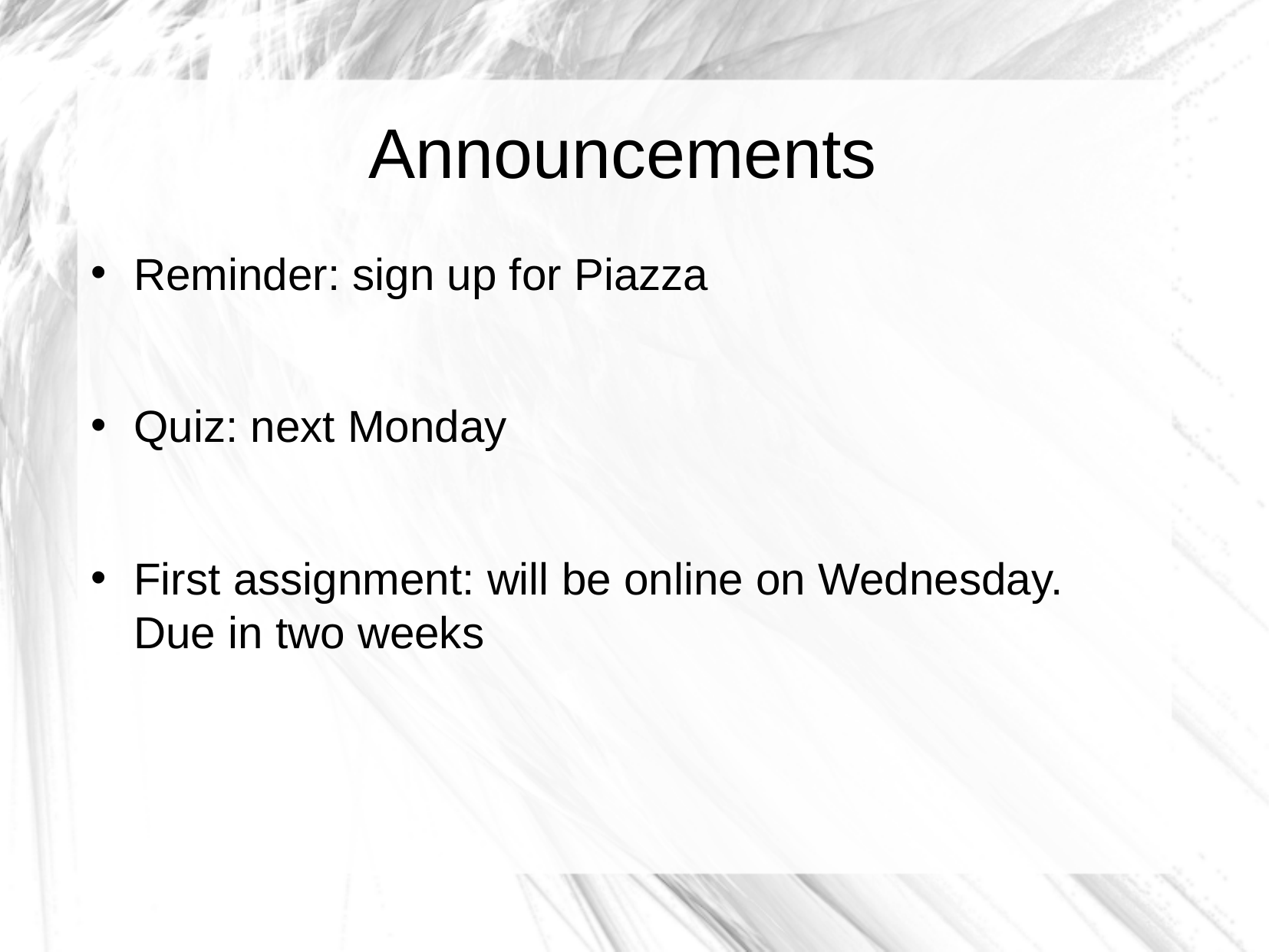

Announcements
Reminder: sign up for Piazza

Quiz: next Monday

First assignment: will be online on Wednesday.
Due in two weeks